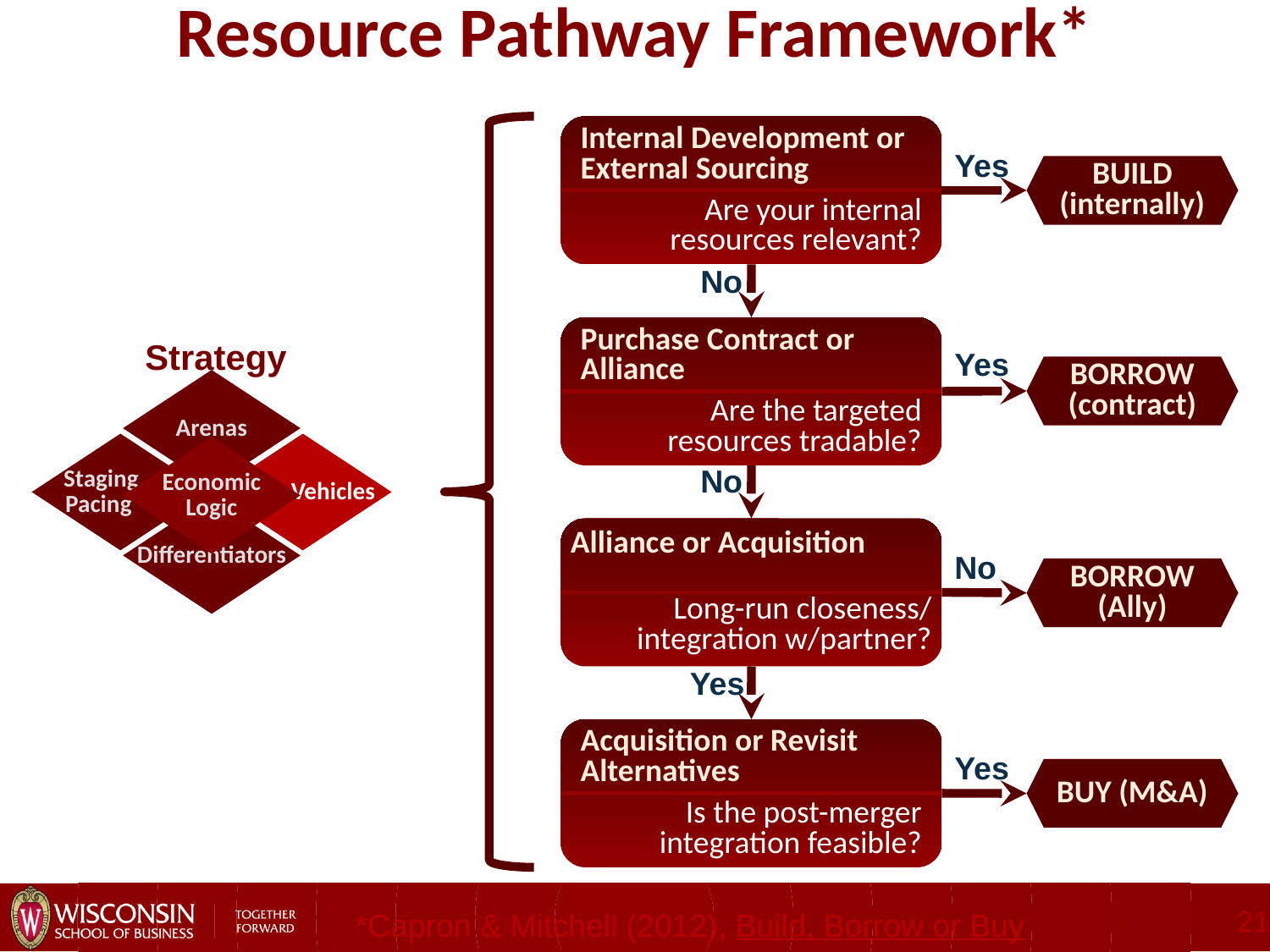

Resource Pathway Framework*

Internal Development or External Sourcing
Are your internal resources relevant?
Yes
BUILD (internally)
No
Purchase Contract or Alliance
Are the targeted resources tradable?
Yes
Strategy
BORROW (contract)
Arenas
Staging
Pacing
              Vehicles
Economic
Logic
Differentiators
No
Alliance or Acquisition
Long-run closeness/ integration w/partner?
No
BORROW (Ally)
Yes
Acquisition or Revisit Alternatives
Is the post-merger integration feasible?
Yes
BUY (M&A)
*Capron & Mitchell (2012), Build, Borrow or Buy